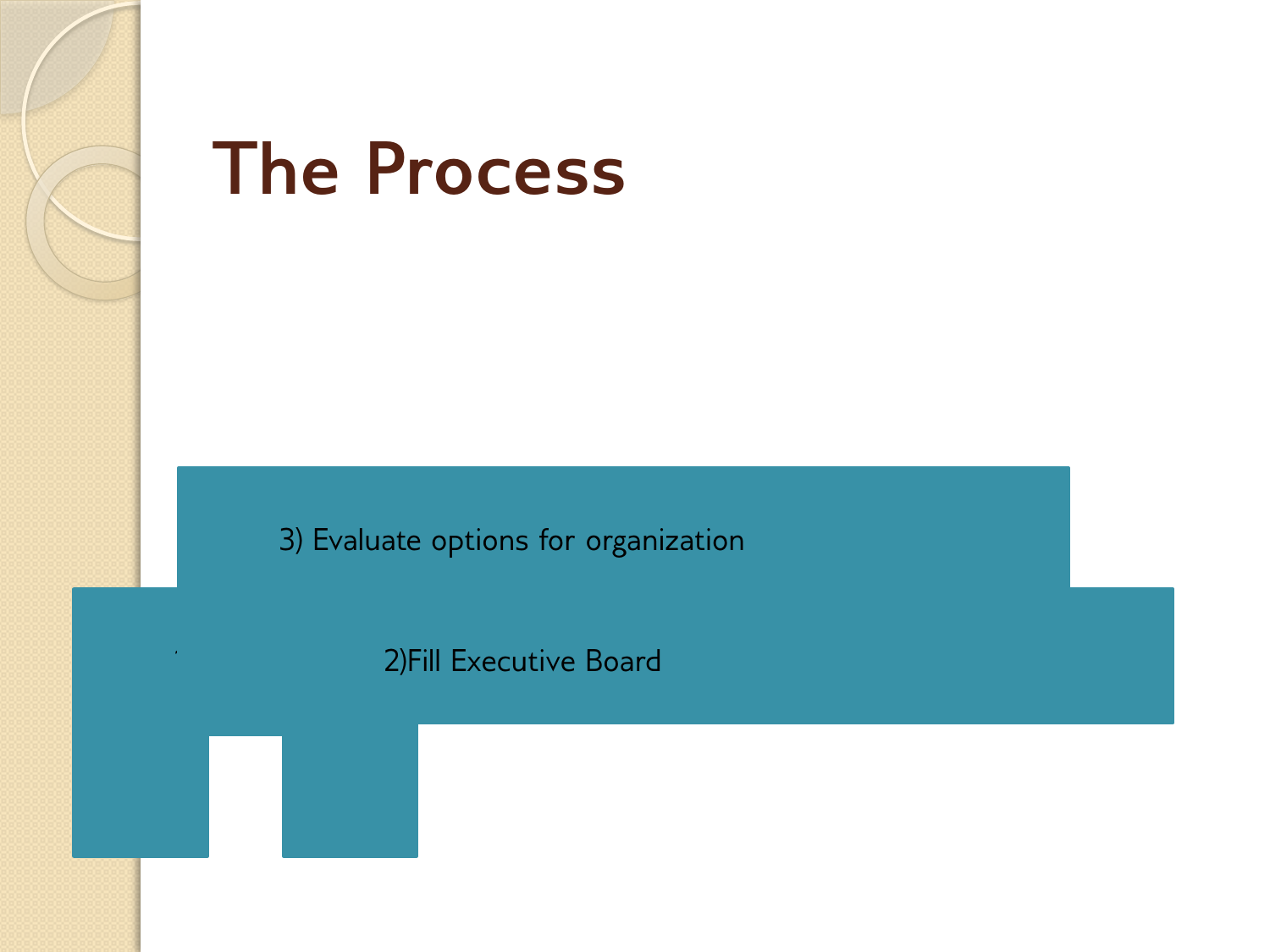

# The Process
1) Fill Board Positions
2)Fill Executive Board
3) Evaluate options for organization